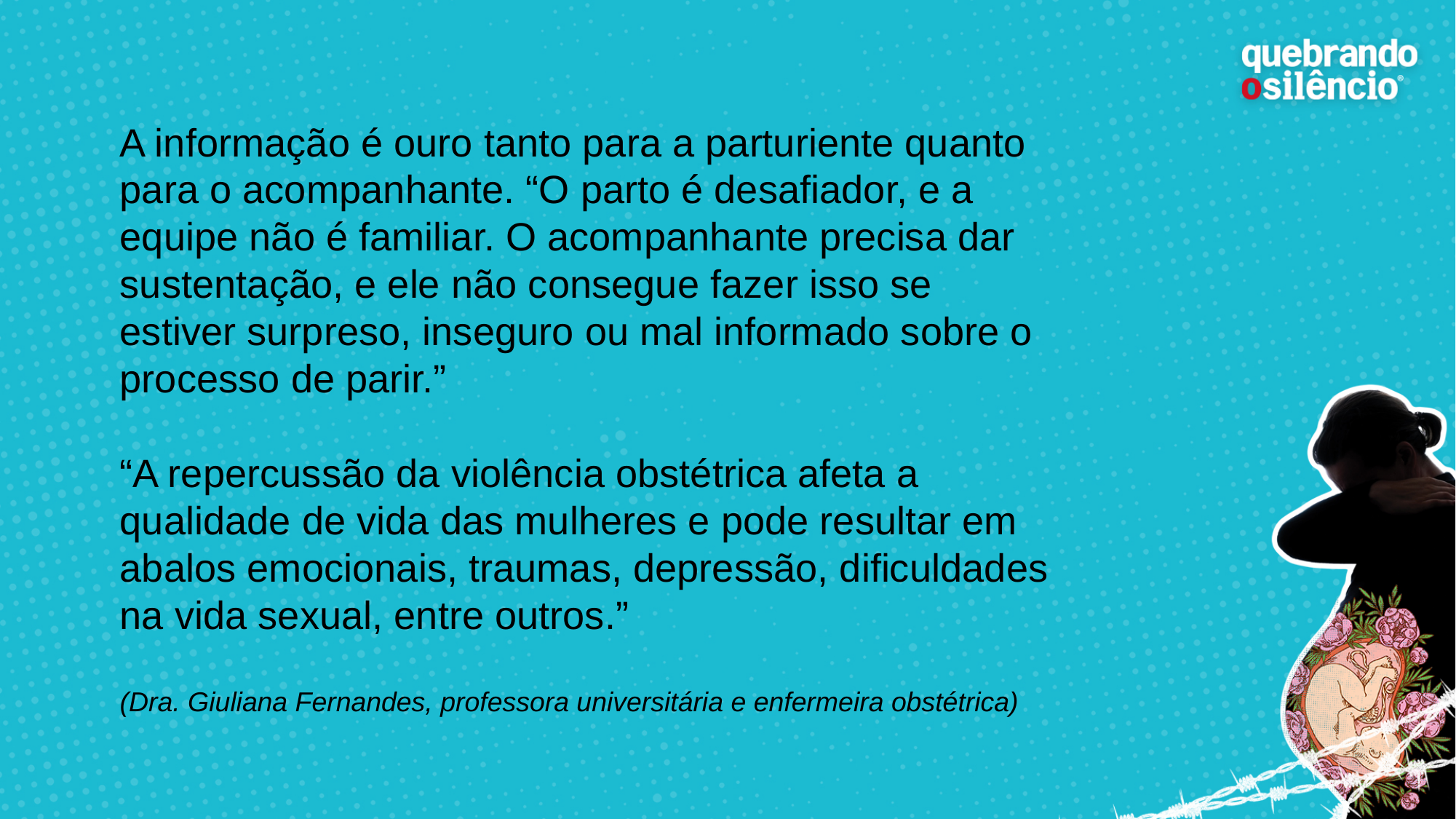

# A informação é ouro tanto para a parturiente quanto para o acompanhante. “O parto é desafiador, e a equipe não é familiar. O acompanhante precisa dar sustentação, e ele não consegue fazer isso se estiver surpreso, inseguro ou mal informado sobre o processo de parir.” “A repercussão da violência obstétrica afeta a qualidade de vida das mulheres e pode resultar em abalos emocionais, traumas, depressão, dificuldades na vida sexual, entre outros.”
(Dra. Giuliana Fernandes, professora universitária e enfermeira obstétrica)